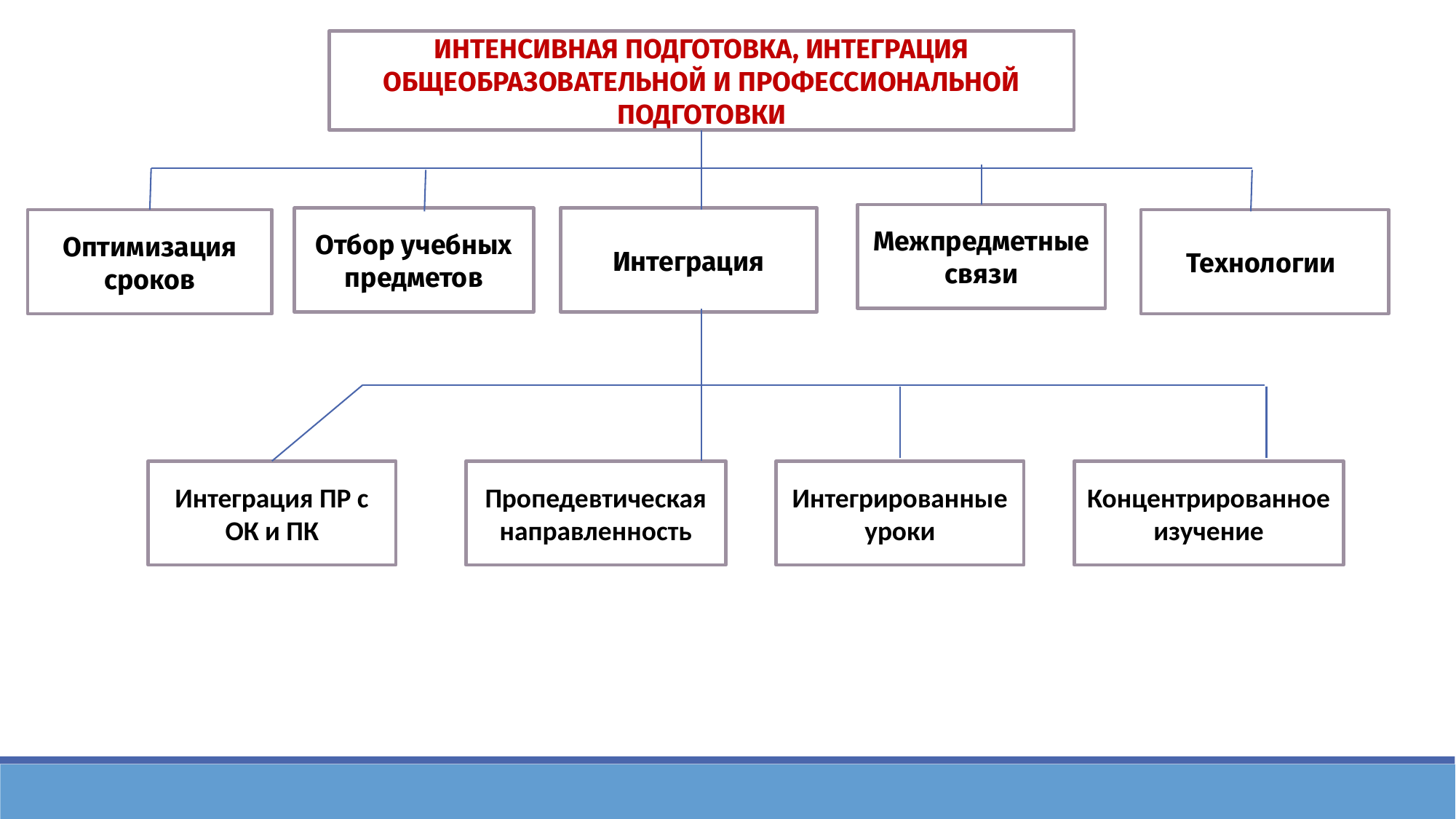

ИНТЕНСИВНАЯ ПОДГОТОВКА, ИНТЕГРАЦИЯ ОБЩЕОБРАЗОВАТЕЛЬНОЙ И ПРОФЕССИОНАЛЬНОЙ ПОДГОТОВКИ
Межпредметные связи
Интеграция
Отбор учебных предметов
Оптимизация сроков
Технологии
Интеграция ПР с ОК и ПК
Пропедевтическая направленность
Интегрированные уроки
Концентрированное изучение